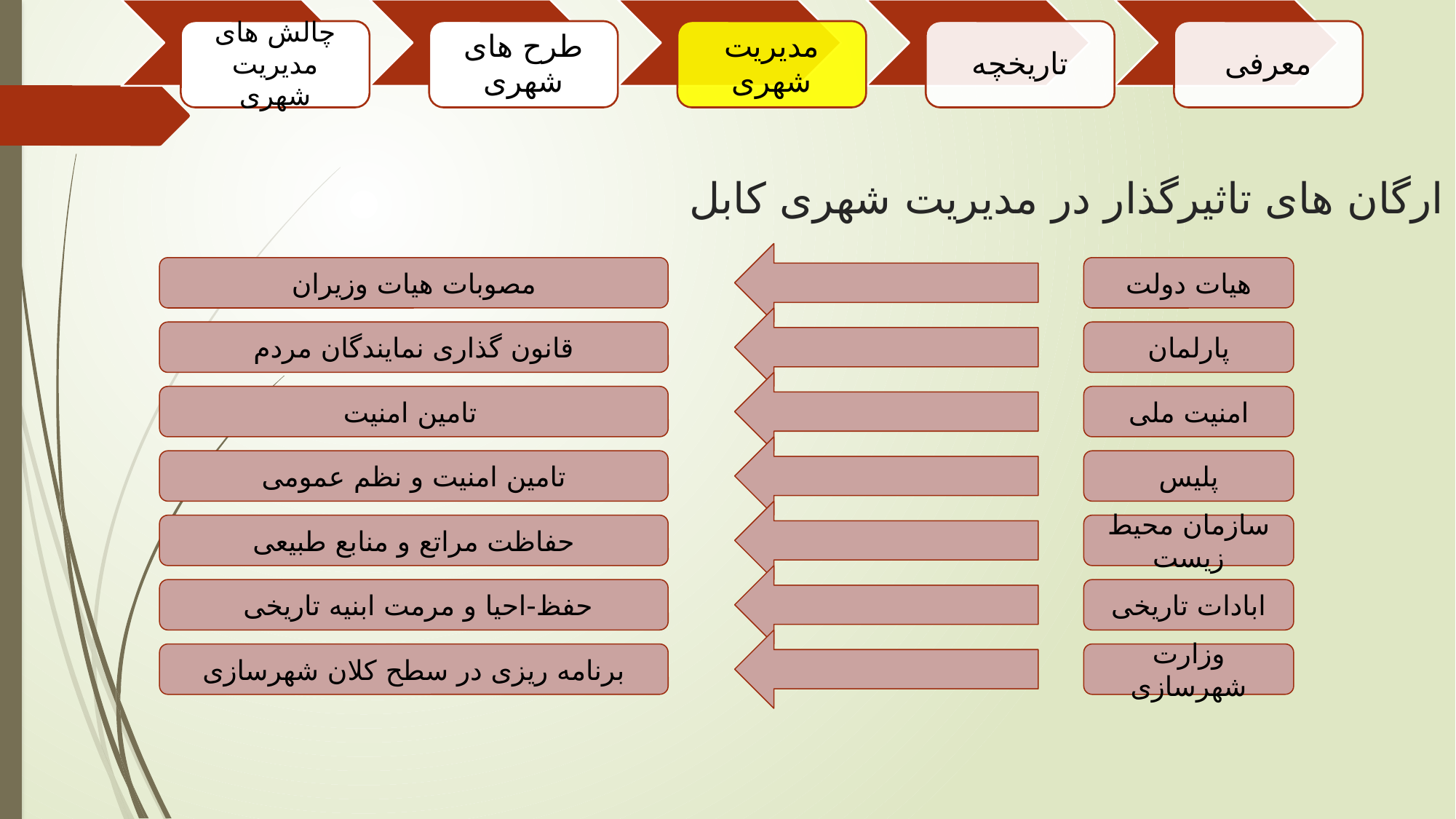

معرفی
تاریخچه
چالش های مدیریت شهری
مدیریت شهری
طرح های شهری

# ارگان های تاثیرگذار در مدیریت شهری کابل

مصوبات هیات وزیران
هیات دولت

قانون گذاری نمایندگان مردم
پارلمان

 تامین امنیت
امنیت ملی

تامین امنیت و نظم عمومی
پلیس

حفاظت مراتع و منابع طبیعی
سازمان محیط زیست

حفظ-احیا و مرمت ابنیه تاریخی
ابادات تاریخی
برنامه ریزی در سطح کلان شهرسازی
وزارت شهرسازی